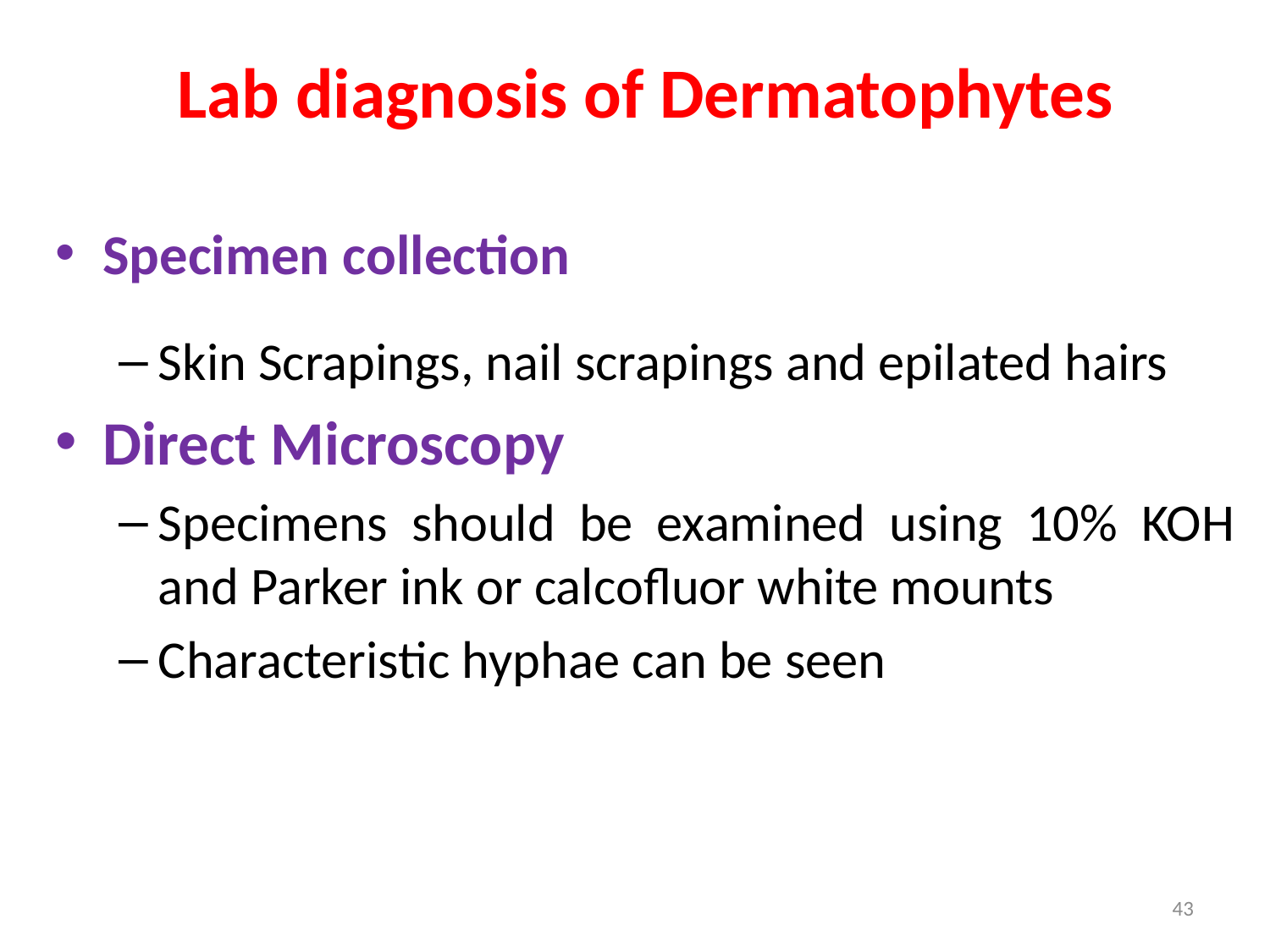

# Lab diagnosis of Dermatophytes
Specimen collection
Skin Scrapings, nail scrapings and epilated hairs
Direct Microscopy
Specimens should be examined using 10% KOH and Parker ink or calcofluor white mounts
Characteristic hyphae can be seen

43